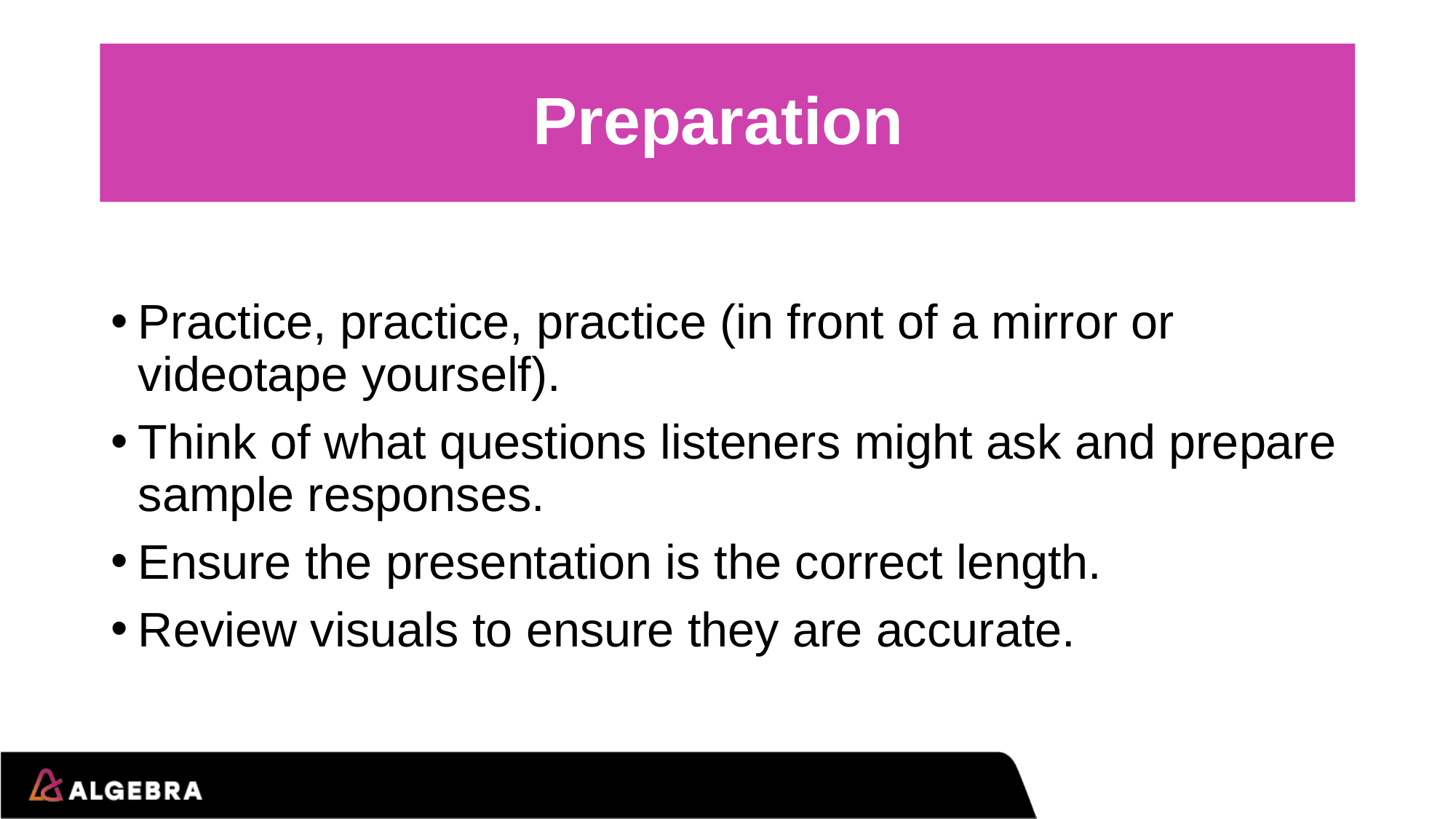

# Preparation

Practice, practice, practice (in front of a mirror or videotape yourself).
Think of what questions listeners might ask and prepare sample responses.
Ensure the presentation is the correct length.
Review visuals to ensure they are accurate.